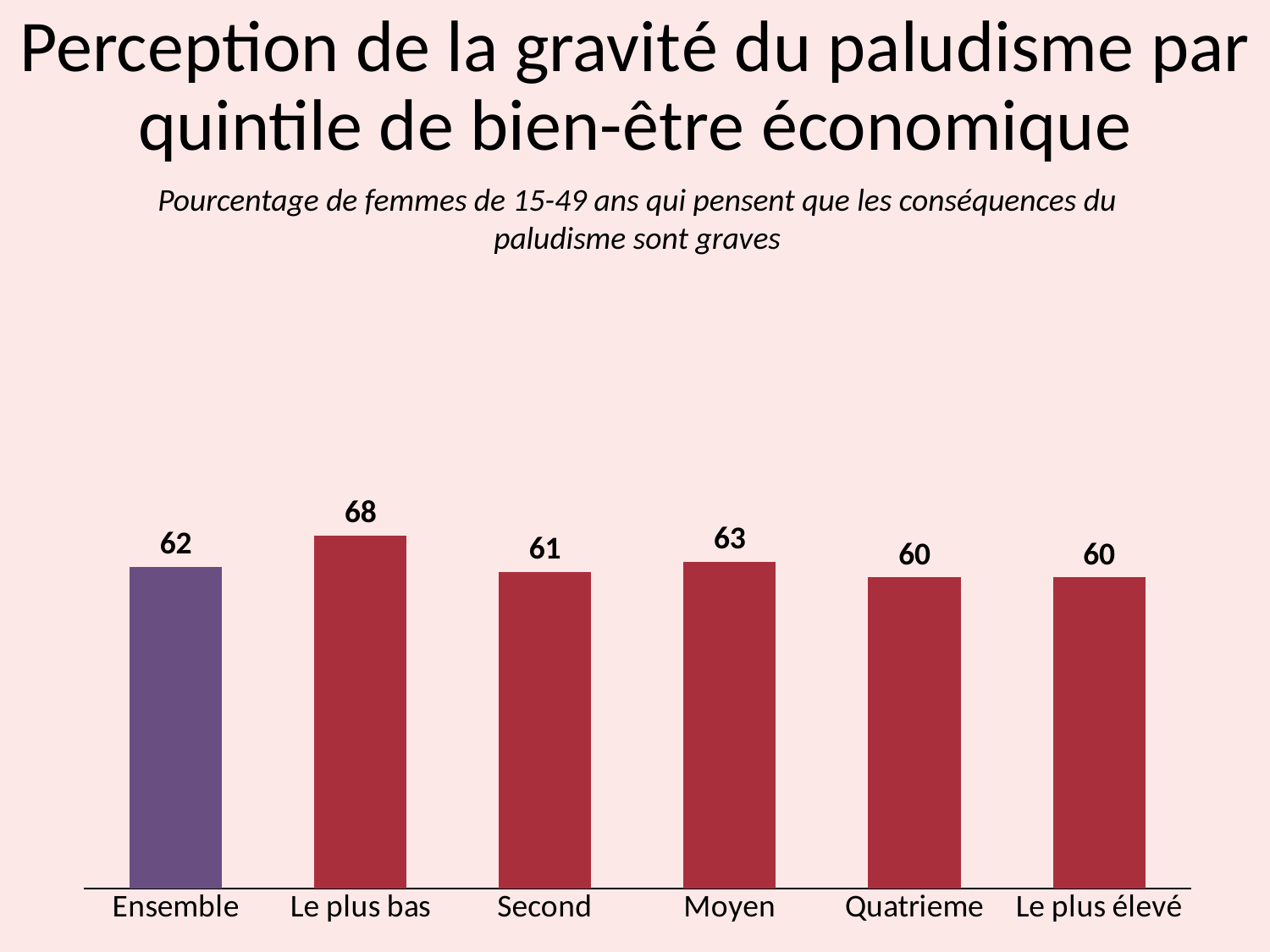

# Perception de la gravité du paludisme par quintile de bien-être économique
Pourcentage de femmes de 15-49 ans qui pensent que les conséquences du paludisme sont graves

### Chart

| Category | Series 1 |
|---|---|
| Ensemble | 62.0 |
| Le plus bas | 68.0 |
| Second | 61.0 |
| Moyen | 63.0 |
| Quatrieme | 60.0 |
| Le plus élevé | 60.0 |